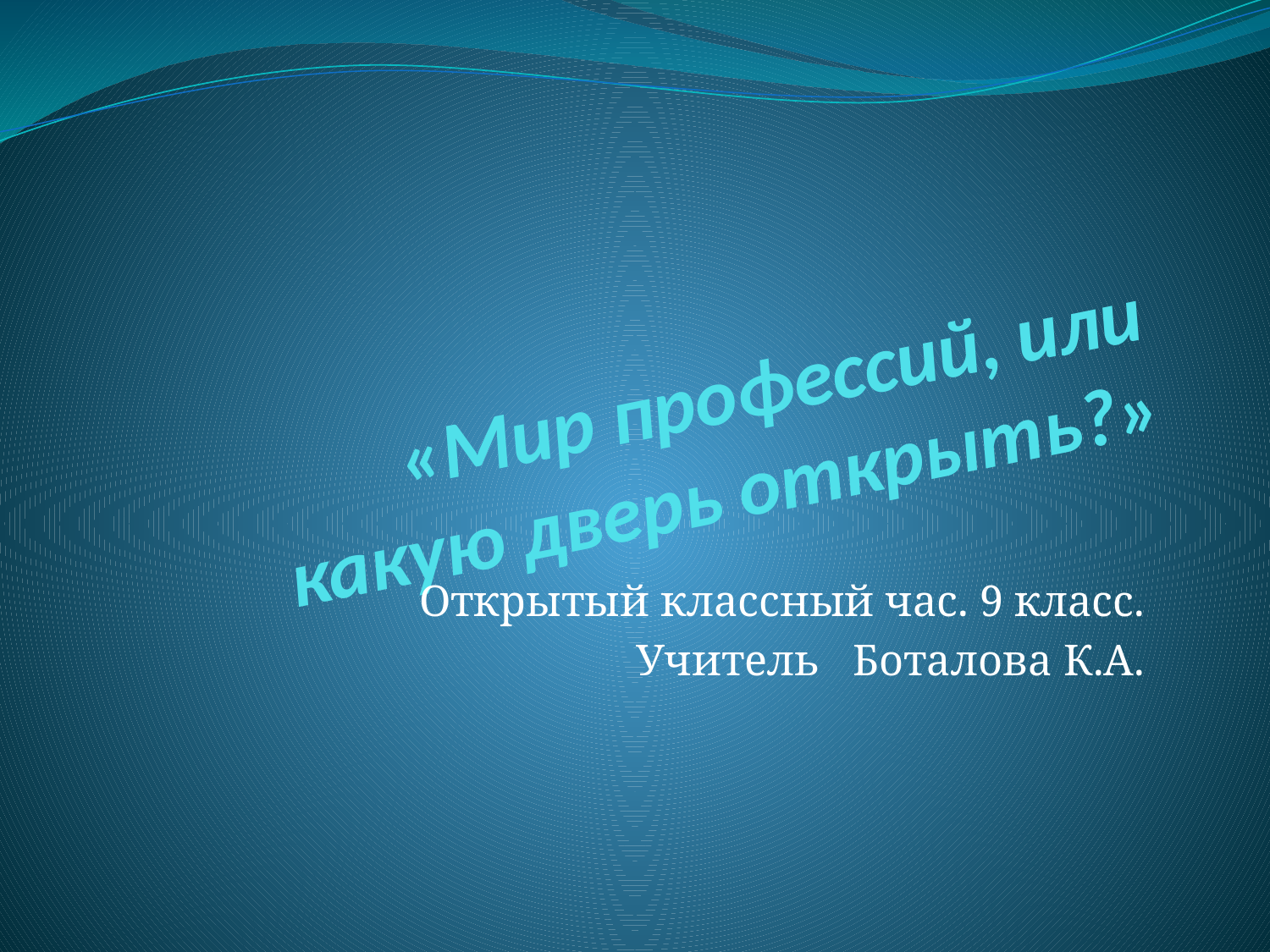

# «Мир профессий, или какую дверь открыть?»

Открытый классный час. 9 класс.
Учитель   Боталова К.А.